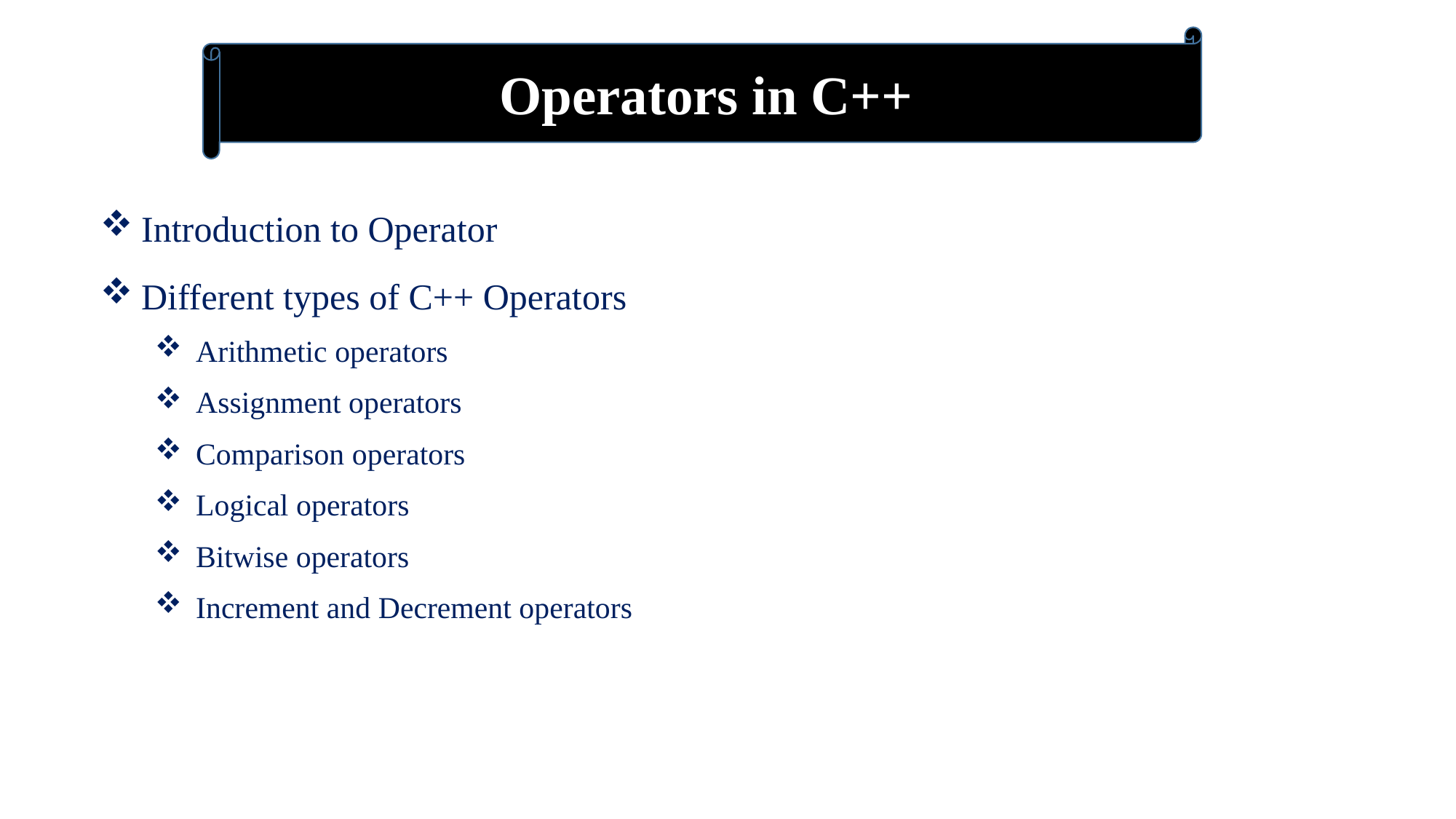

Operators in C++
Introduction to Operator
Different types of C++ Operators
Arithmetic operators
Assignment operators
Comparison operators
Logical operators
Bitwise operators
Increment and Decrement operators